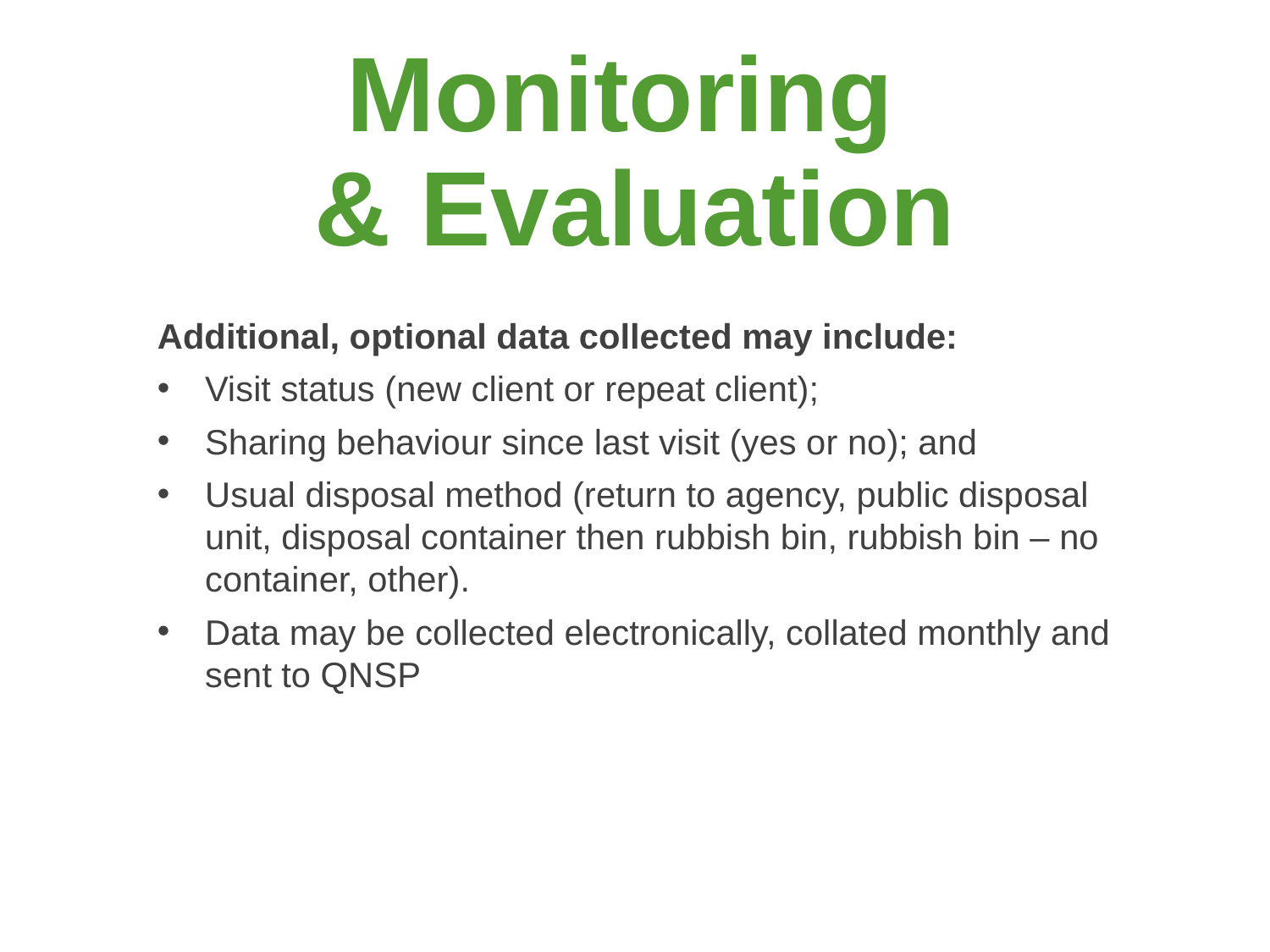

# Monitoring & Evaluation
Additional, optional data collected may include:
Visit status (new client or repeat client);
Sharing behaviour since last visit (yes or no); and
Usual disposal method (return to agency, public disposal unit, disposal container then rubbish bin, rubbish bin – no container, other).
Data may be collected electronically, collated monthly and sent to QNSP